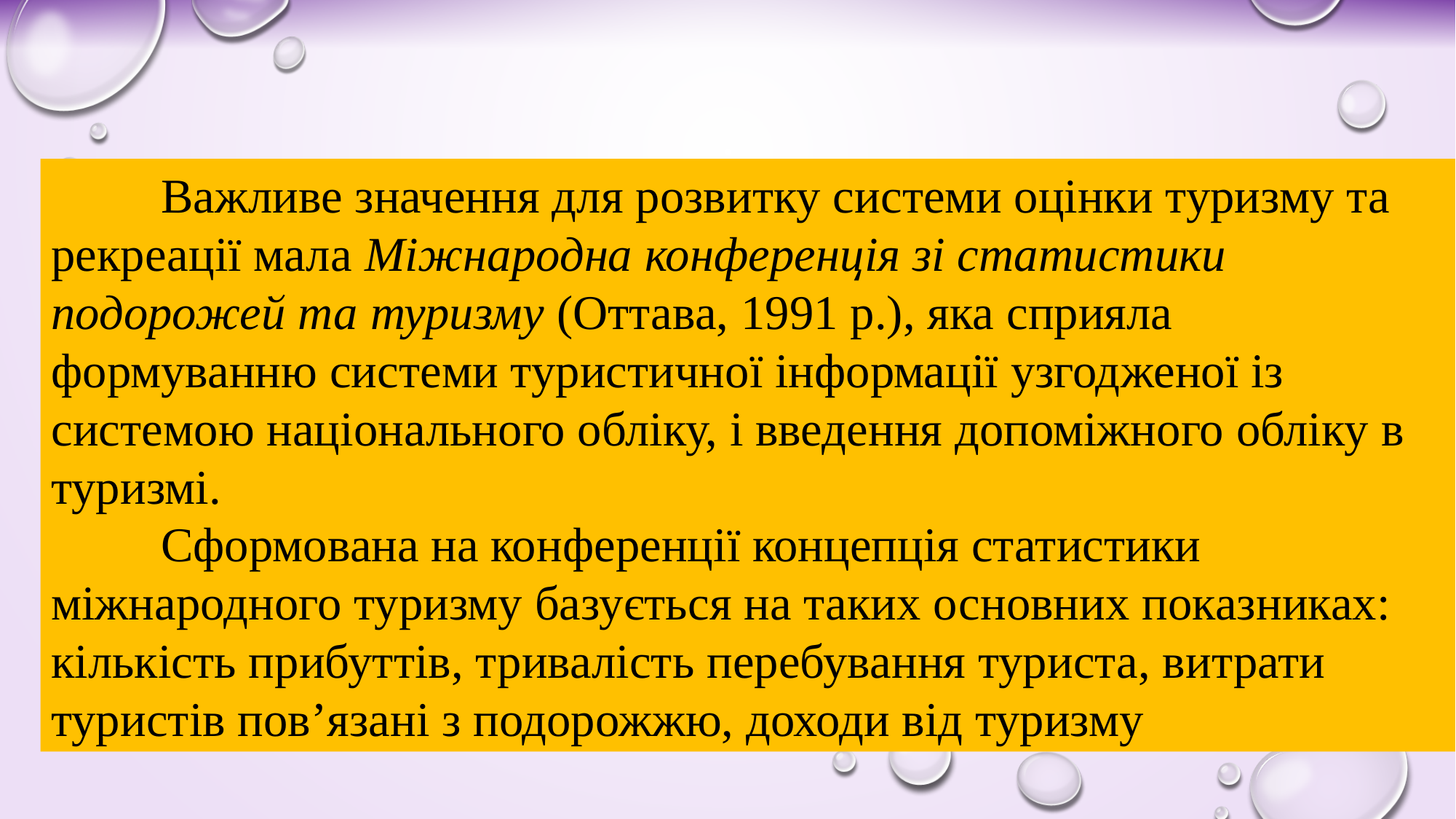

Важливе значення для розвитку системи оцінки туризму та рекреації мала Міжнародна конференція зі статистики подорожей та туризму (Оттава, 1991 р.), яка сприяла формуванню системи туристичної інформації узгодженої із системою національного обліку, і введення допоміжного обліку в туризмі.
         Сформована на конференції концепція статистики міжнародного туризму базується на таких основних показниках: кількість прибуттів, тривалість перебування туриста, витрати туристів пов’язані з подорожжю, доходи від туризму